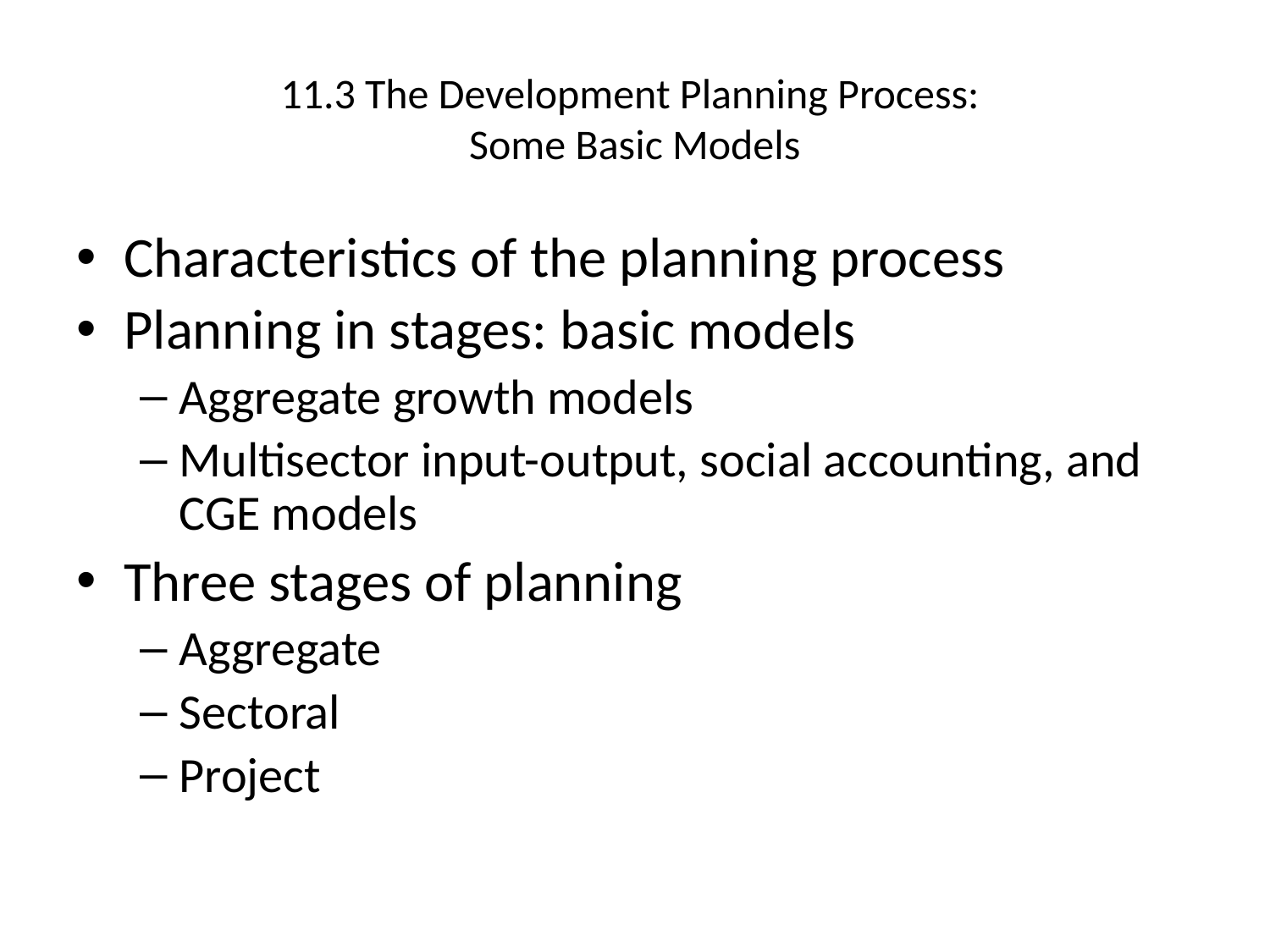

11.3 The Development Planning Process:
Some Basic Models
Characteristics of the planning process
Planning in stages: basic models
Aggregate growth models
Multisector input-output, social accounting, and CGE models
Three stages of planning
Aggregate
Sectoral
Project